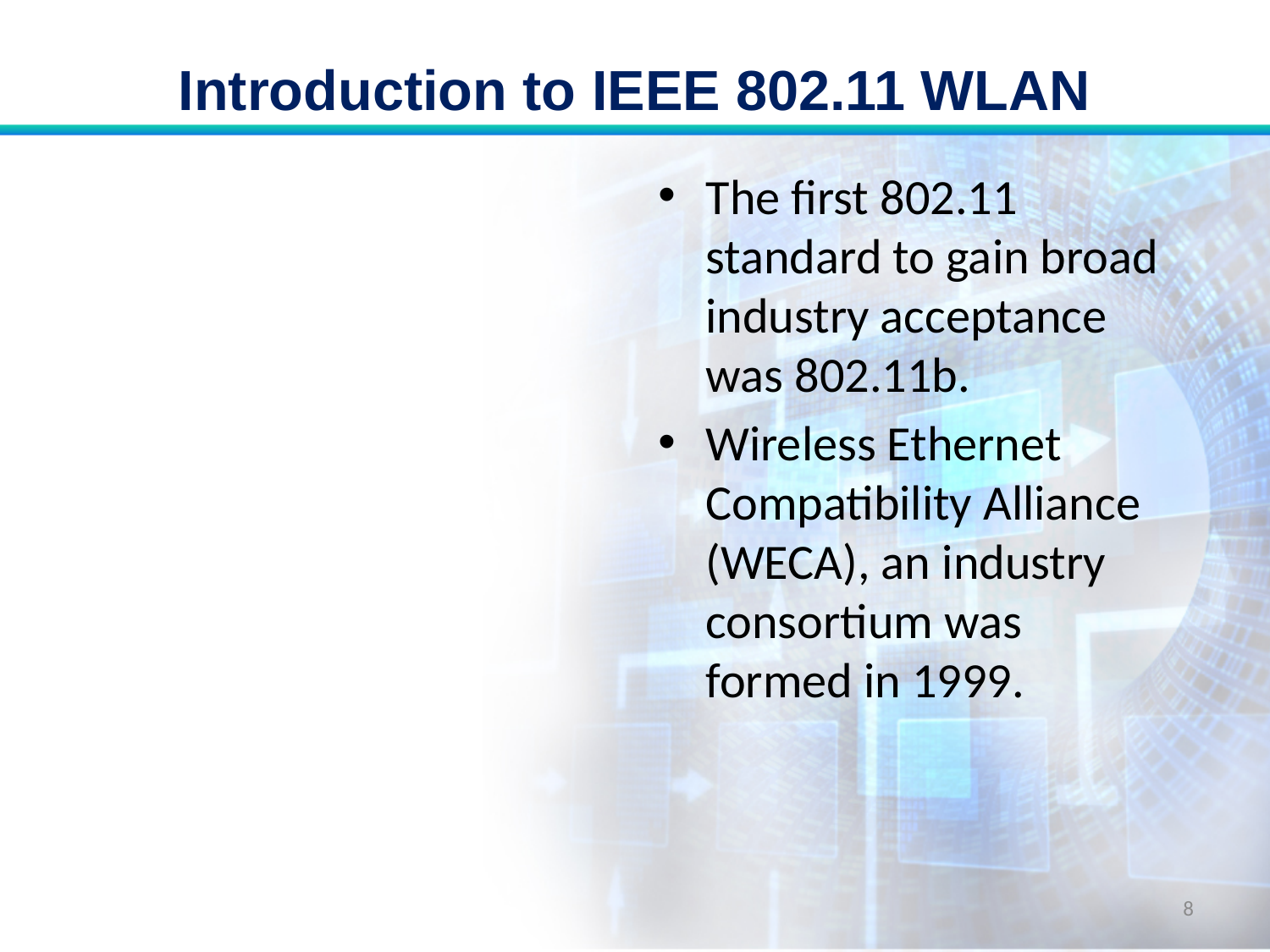

# Introduction to IEEE 802.11 WLAN
The first 802.11 standard to gain broad industry acceptance was 802.11b.
Wireless Ethernet Compatibility Alliance (WECA), an industry consortium was formed in 1999.

8